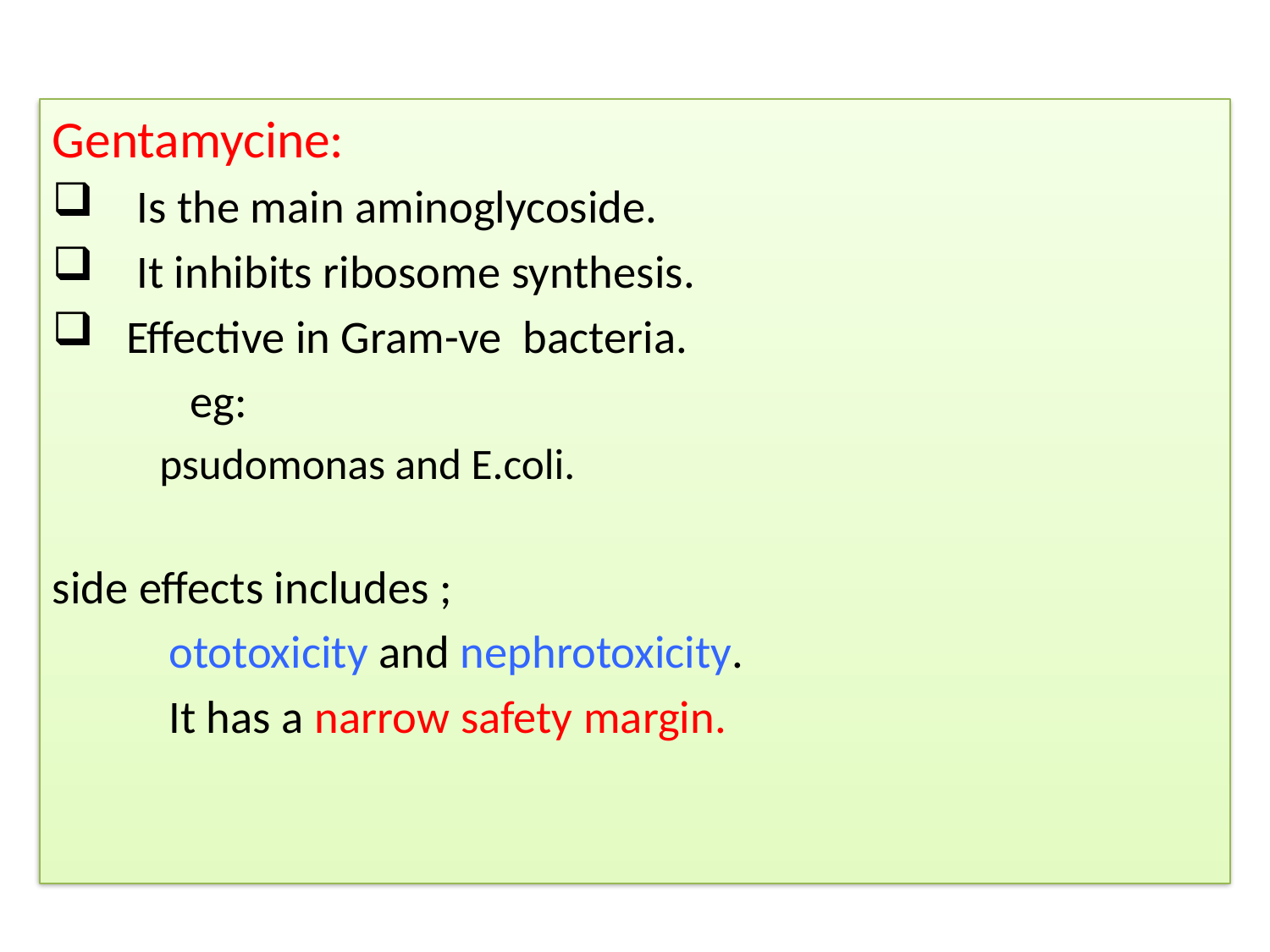

#
Gentamycine:
    Is the main aminoglycoside.
    It inhibits ribosome synthesis.
   Effective in Gram-ve  bacteria.
             eg:
           psudomonas and E.coli.

side effects includes ;
           ototoxicity and nephrotoxicity.
           It has a narrow safety margin.